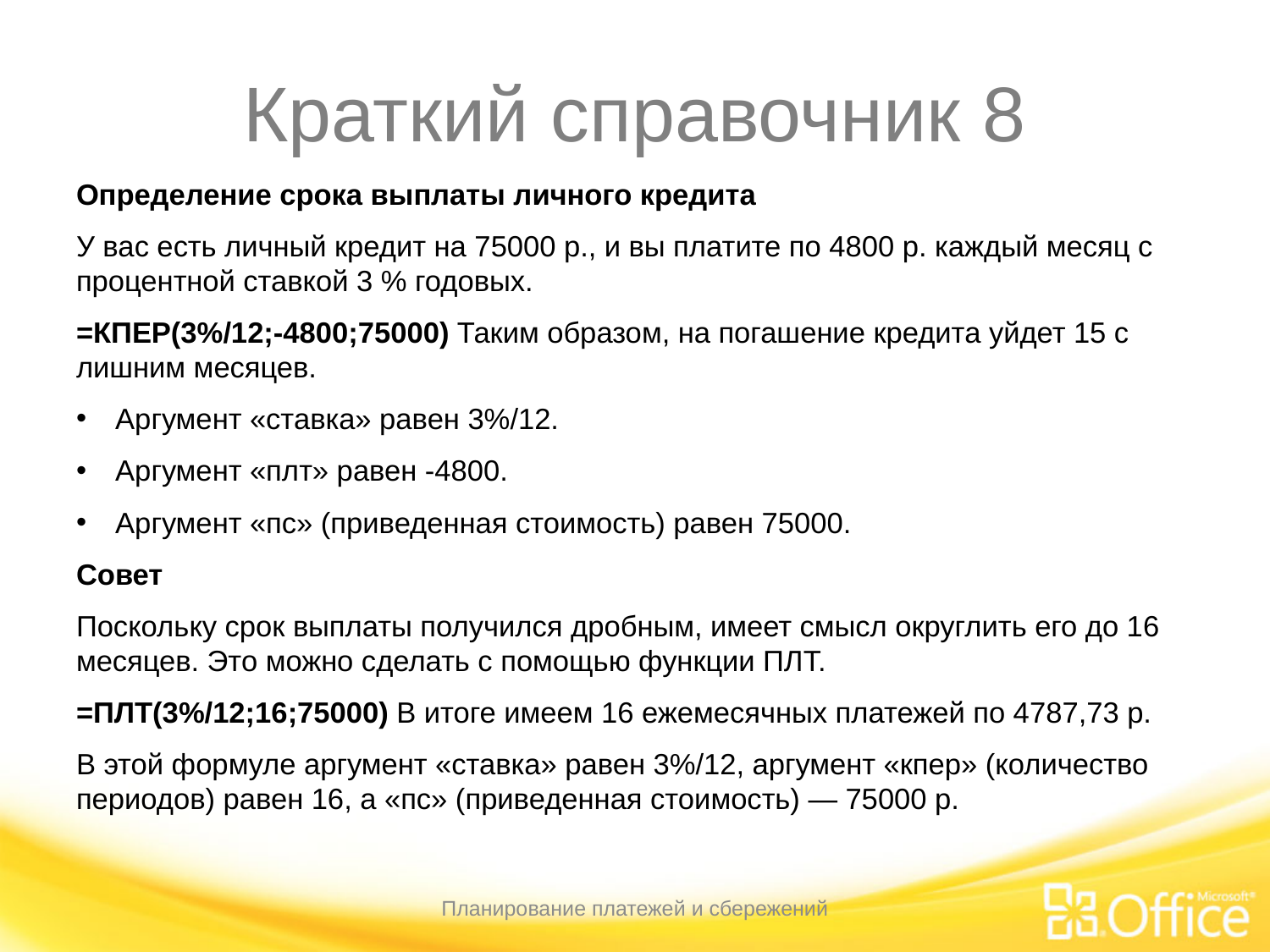

# Краткий справочник 8
Определение срока выплаты личного кредита
У вас есть личный кредит на 75000 р., и вы платите по 4800 р. каждый месяц с процентной ставкой 3 % годовых.
=КПЕР(3%/12;-4800;75000) Таким образом, на погашение кредита уйдет 15 с лишним месяцев.
Аргумент «ставка» равен 3%/12.
Аргумент «плт» равен -4800.
Аргумент «пс» (приведенная стоимость) равен 75000.
Совет
Поскольку срок выплаты получился дробным, имеет смысл округлить его до 16 месяцев. Это можно сделать с помощью функции ПЛТ.
=ПЛТ(3%/12;16;75000) В итоге имеем 16 ежемесячных платежей по 4787,73 р.
В этой формуле аргумент «ставка» равен 3%/12, аргумент «кпер» (количество периодов) равен 16, а «пс» (приведенная стоимость) — 75000 р.

Планирование платежей и сбережений